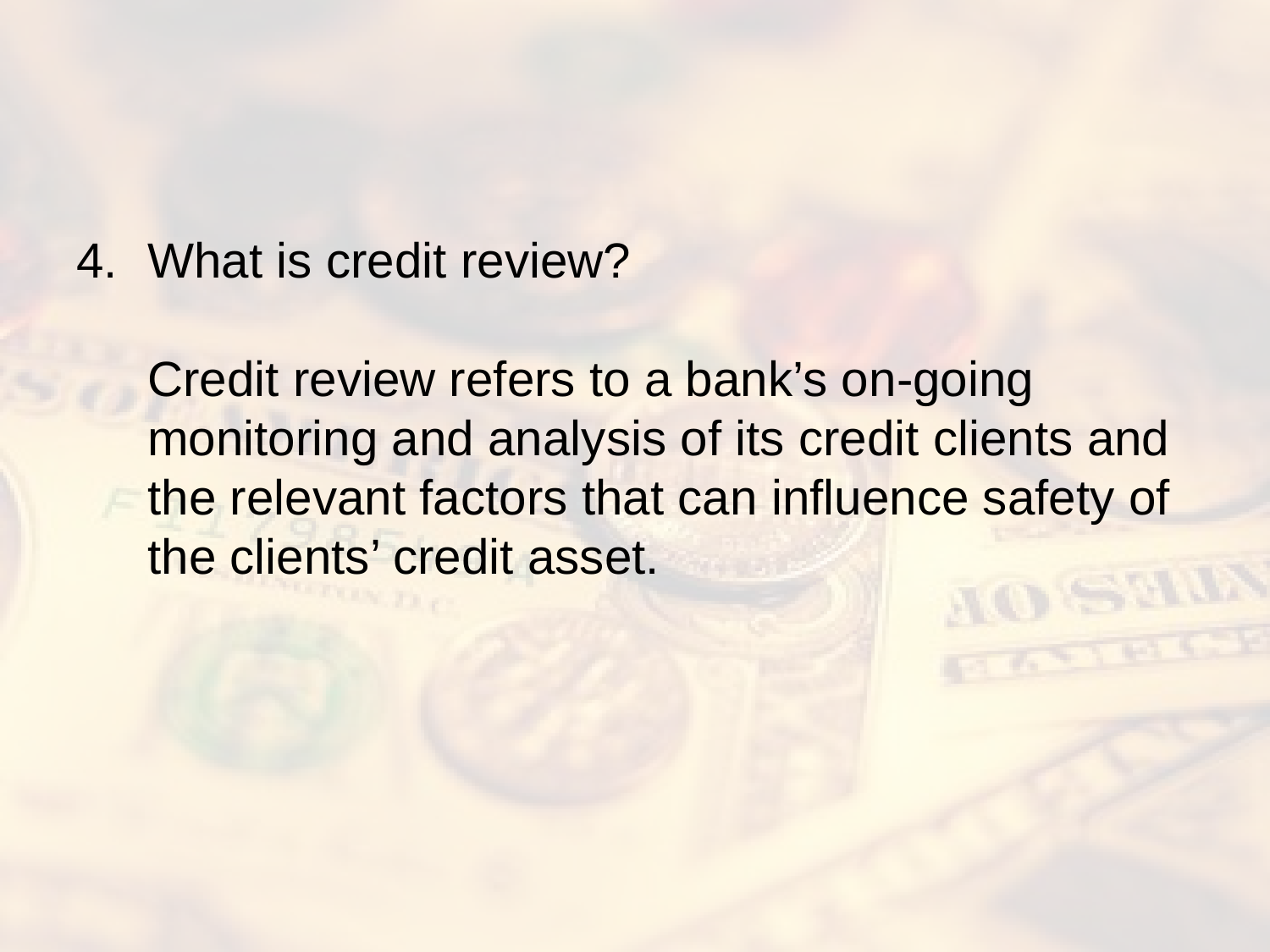

#
What is credit review?
Credit review refers to a bank’s on-going monitoring and analysis of its credit clients and the relevant factors that can influence safety of the clients’ credit asset.